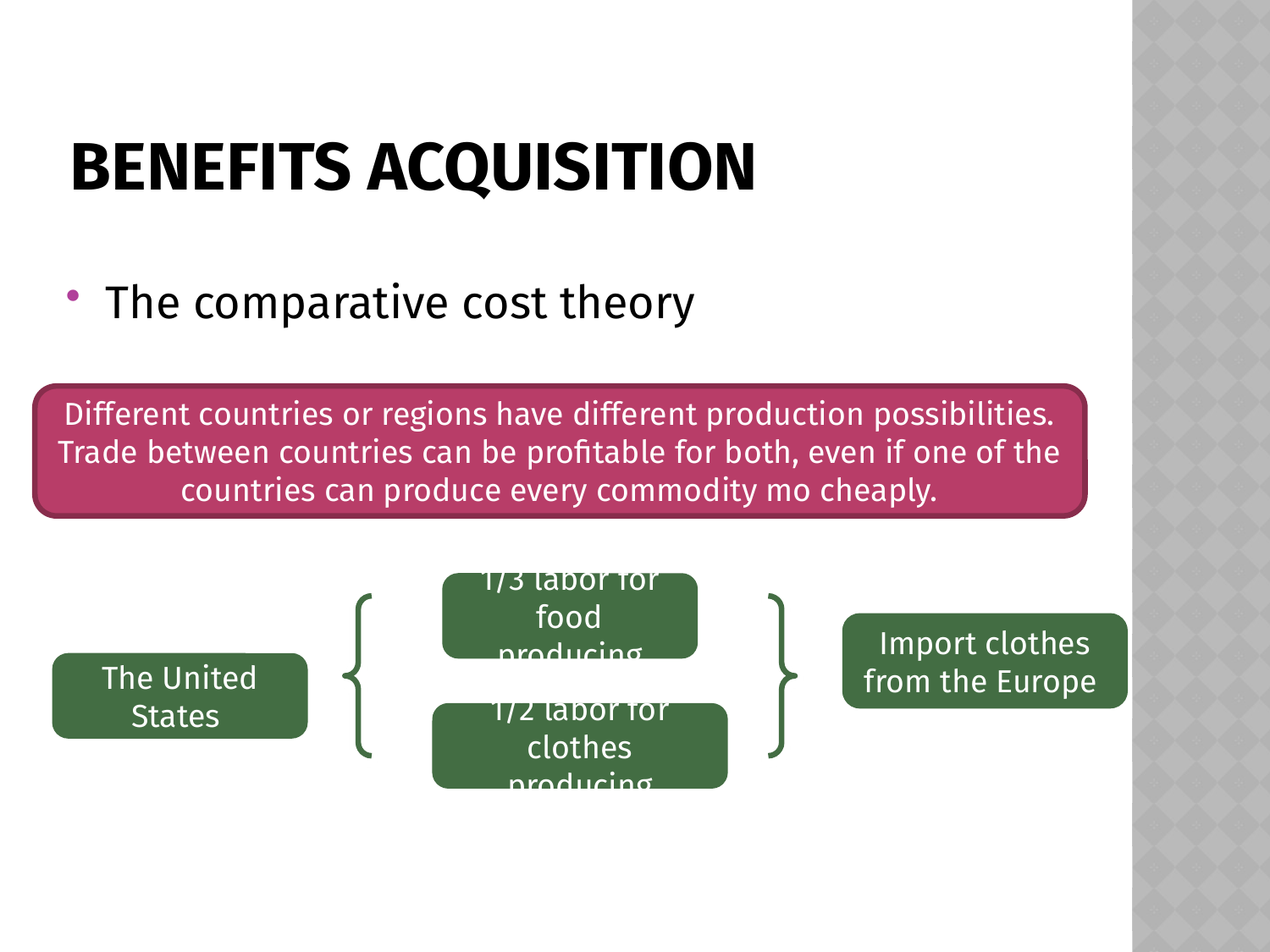

# Benefits Acquisition
The comparative cost theory
Different countries or regions have different production possibilities. Trade between countries can be profitable for both, even if one of the countries can produce every commodity mo cheaply.
1/3 labor for food producing

Import clothes from the Europe
The United States
1/2 labor for clothes producing